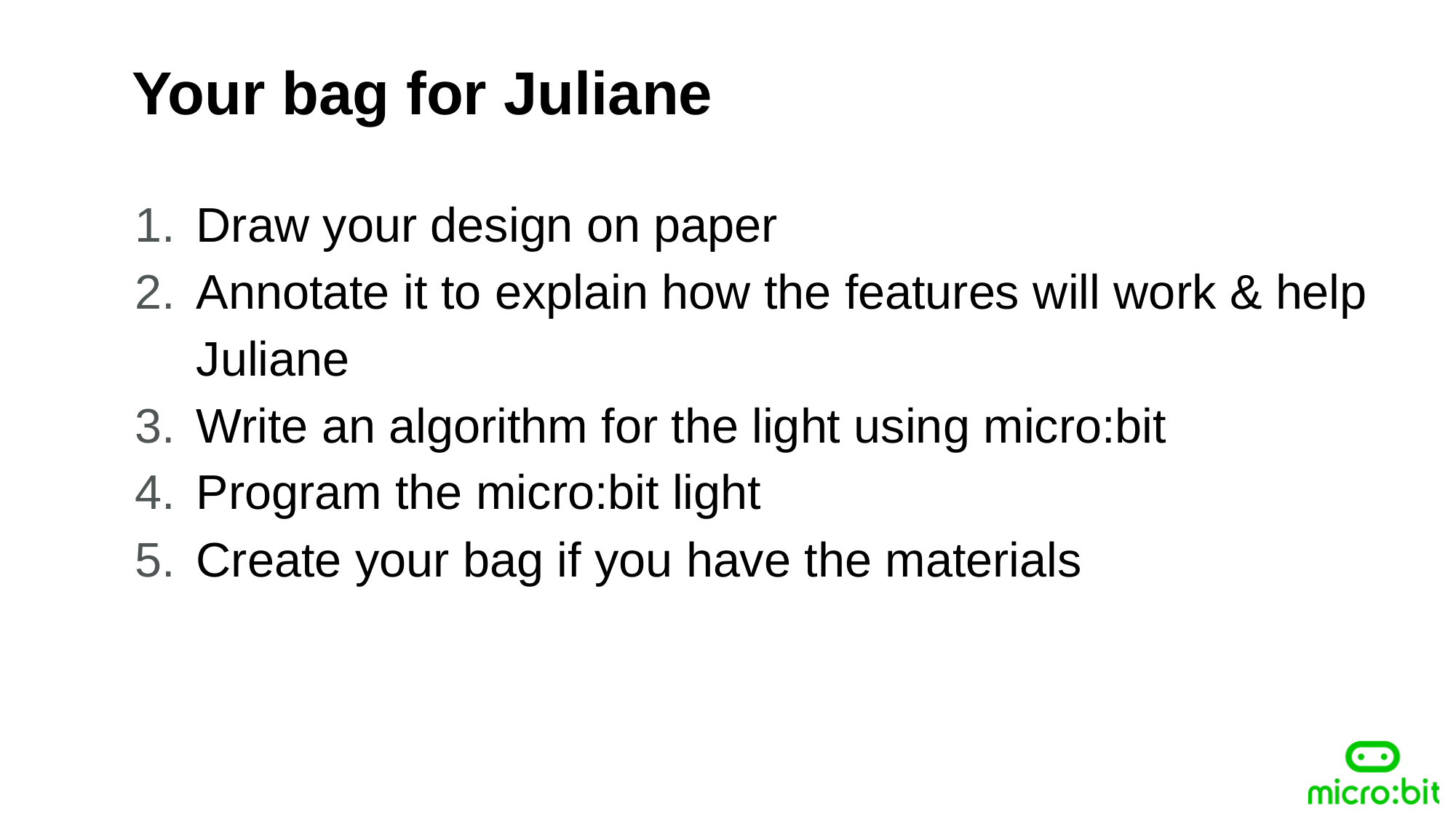

Your bag for Juliane

Draw your design on paper
Annotate it to explain how the features will work & help Juliane
Write an algorithm for the light using micro:bit
Program the micro:bit light
Create your bag if you have the materials